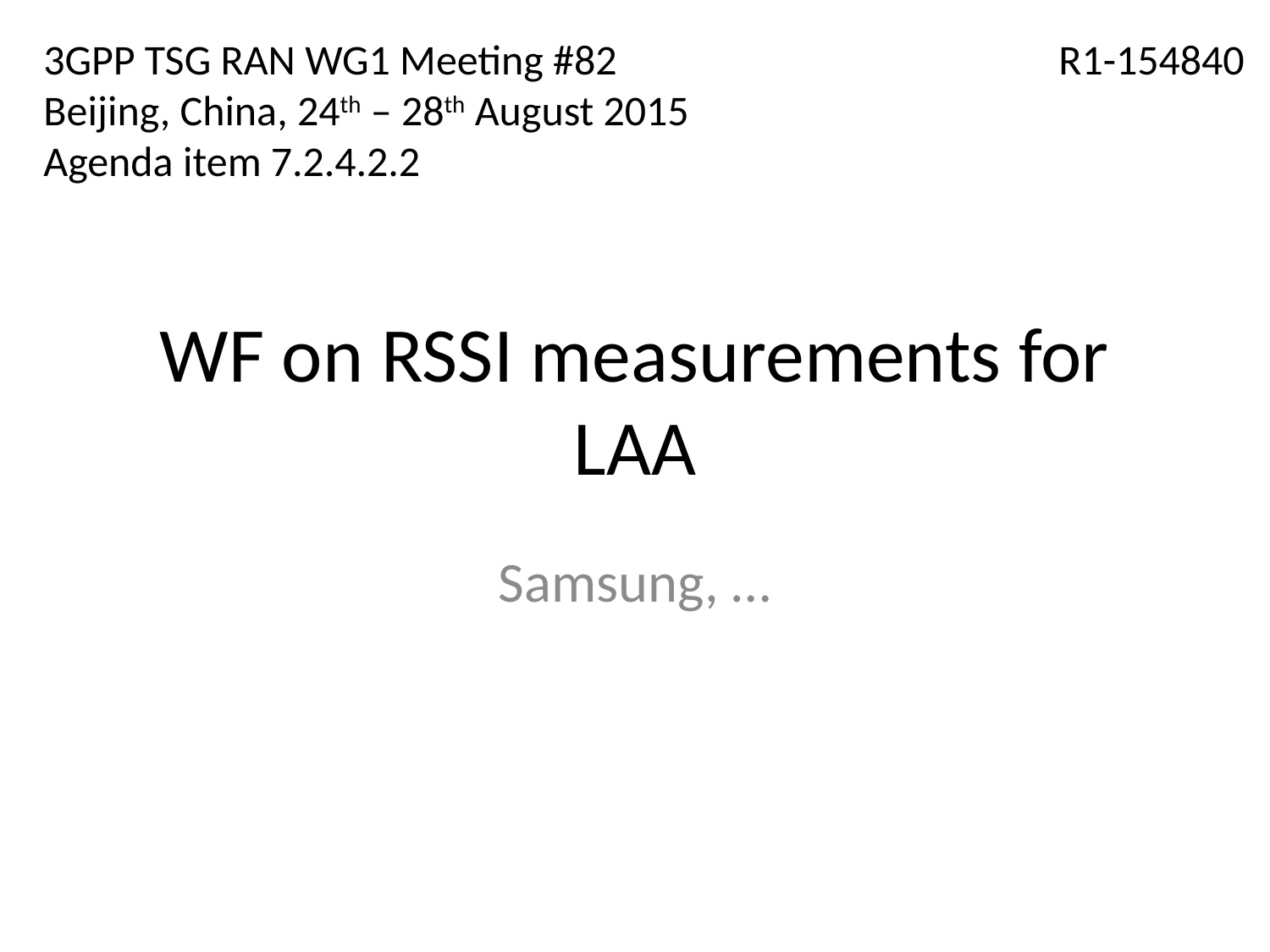

3GPP TSG RAN WG1 Meeting #82
Beijing, China, 24th – 28th August 2015
Agenda item 7.2.4.2.2
R1-154840
# WF on RSSI measurements for LAA
Samsung, …